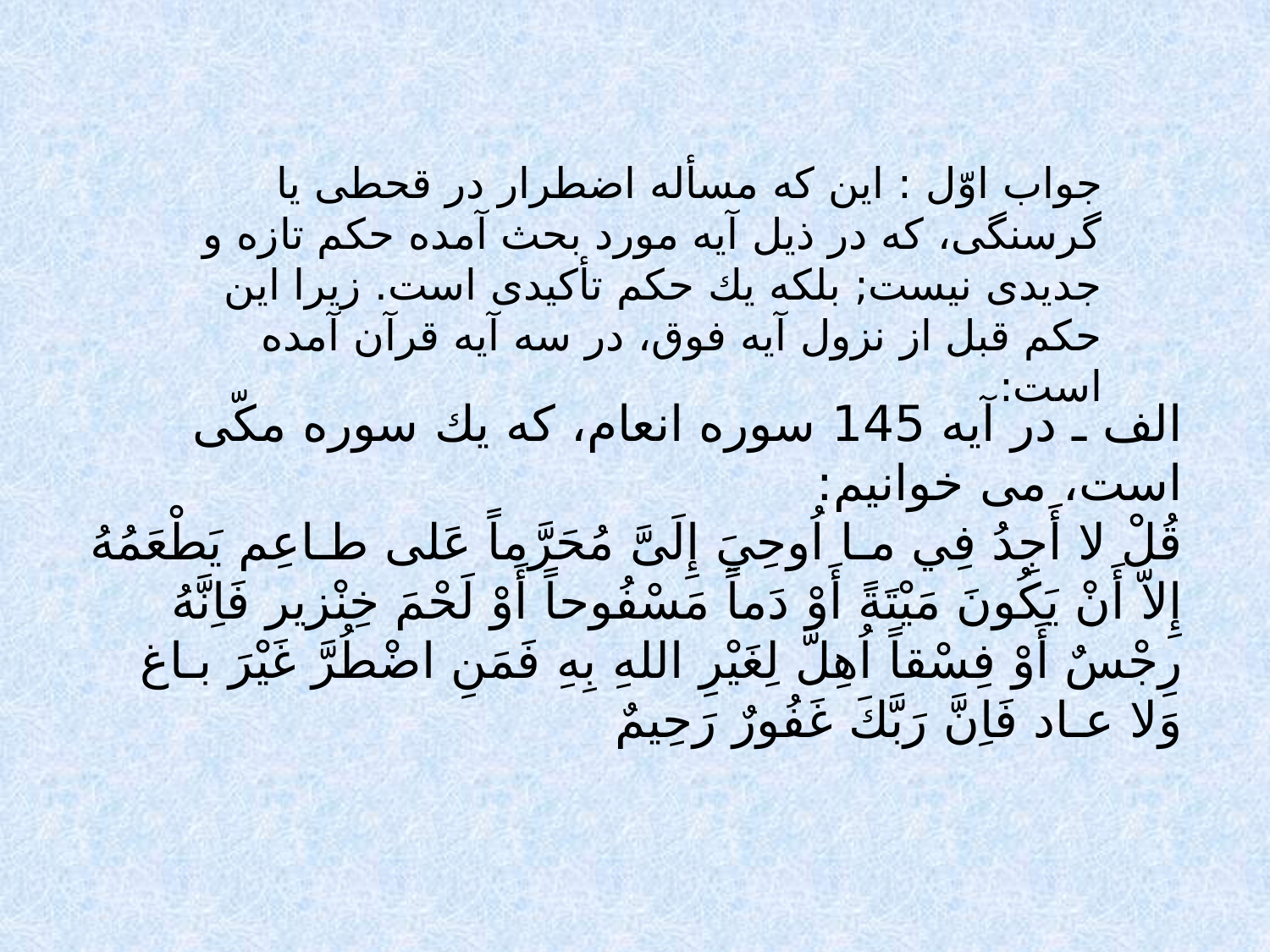

جواب اوّل : اين كه مسأله اضطرار در قحطى يا گرسنگى، كه در ذيل آيه مورد بحث آمده حكم تازه و جديدى نيست; بلكه يك حكم تأكيدى است. زيرا اين حكم قبل از نزول آيه فوق، در سه آيه قرآن آمده است:
الف ـ در آيه 145 سوره انعام، كه يك سوره مكّى است، مى خوانيم:
قُلْ لا أَجِدُ فِي مـا اُوحِيَ إِلَىَّ مُحَرَّماً عَلى طـاعِم يَطْعَمُهُ إِلاّ أَنْ يَكُونَ مَيْتَةً أَوْ دَماً مَسْفُوحاً أَوْ لَحْمَ خِنْزير فَاِنَّهُ رِجْسٌ أَوْ فِسْقاً اُهِلَّ لِغَيْرِ اللهِ بِهِ فَمَنِ اضْطُرَّ غَيْرَ بـاغ وَلا عـاد فَاِنَّ رَبَّكَ غَفُورٌ رَحِيمٌ